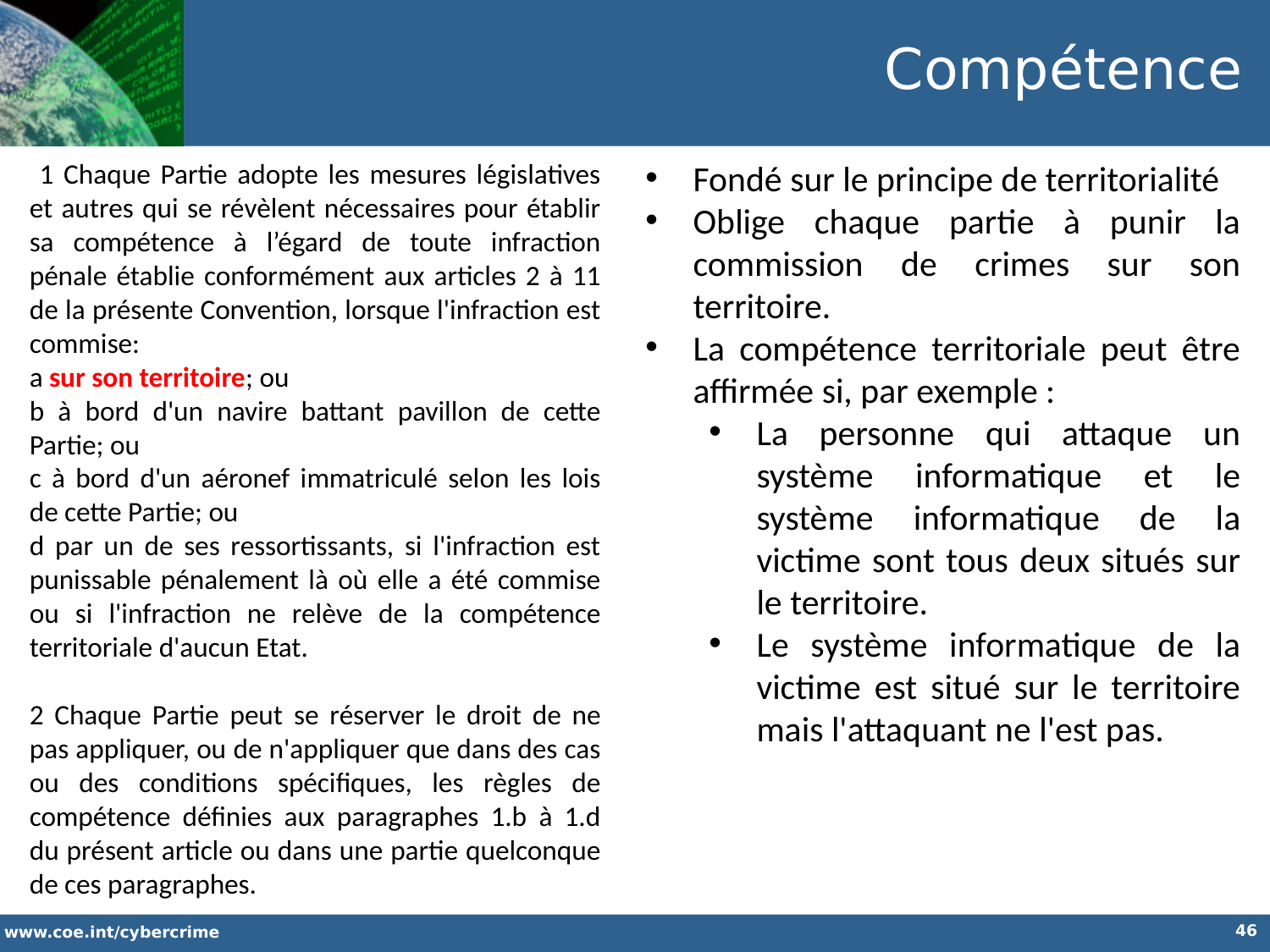

Compétence
 1 Chaque Partie adopte les mesures législatives et autres qui se révèlent nécessaires pour établir sa compétence à l’égard de toute infraction pénale établie conformément aux articles 2 à 11 de la présente Convention, lorsque l'infraction est commise:
a sur son territoire; ou
b à bord d'un navire battant pavillon de cette Partie; ou
c à bord d'un aéronef immatriculé selon les lois de cette Partie; ou
d par un de ses ressortissants, si l'infraction est punissable pénalement là où elle a été commise ou si l'infraction ne relève de la compétence territoriale d'aucun Etat.

2 Chaque Partie peut se réserver le droit de ne pas appliquer, ou de n'appliquer que dans des cas ou des conditions spécifiques, les règles de compétence définies aux paragraphes 1.b à 1.d du présent article ou dans une partie quelconque de ces paragraphes.
Fondé sur le principe de territorialité
Oblige chaque partie à punir la commission de crimes sur son territoire.
La compétence territoriale peut être affirmée si, par exemple :
La personne qui attaque un système informatique et le système informatique de la victime sont tous deux situés sur le territoire.
Le système informatique de la victime est situé sur le territoire mais l'attaquant ne l'est pas.